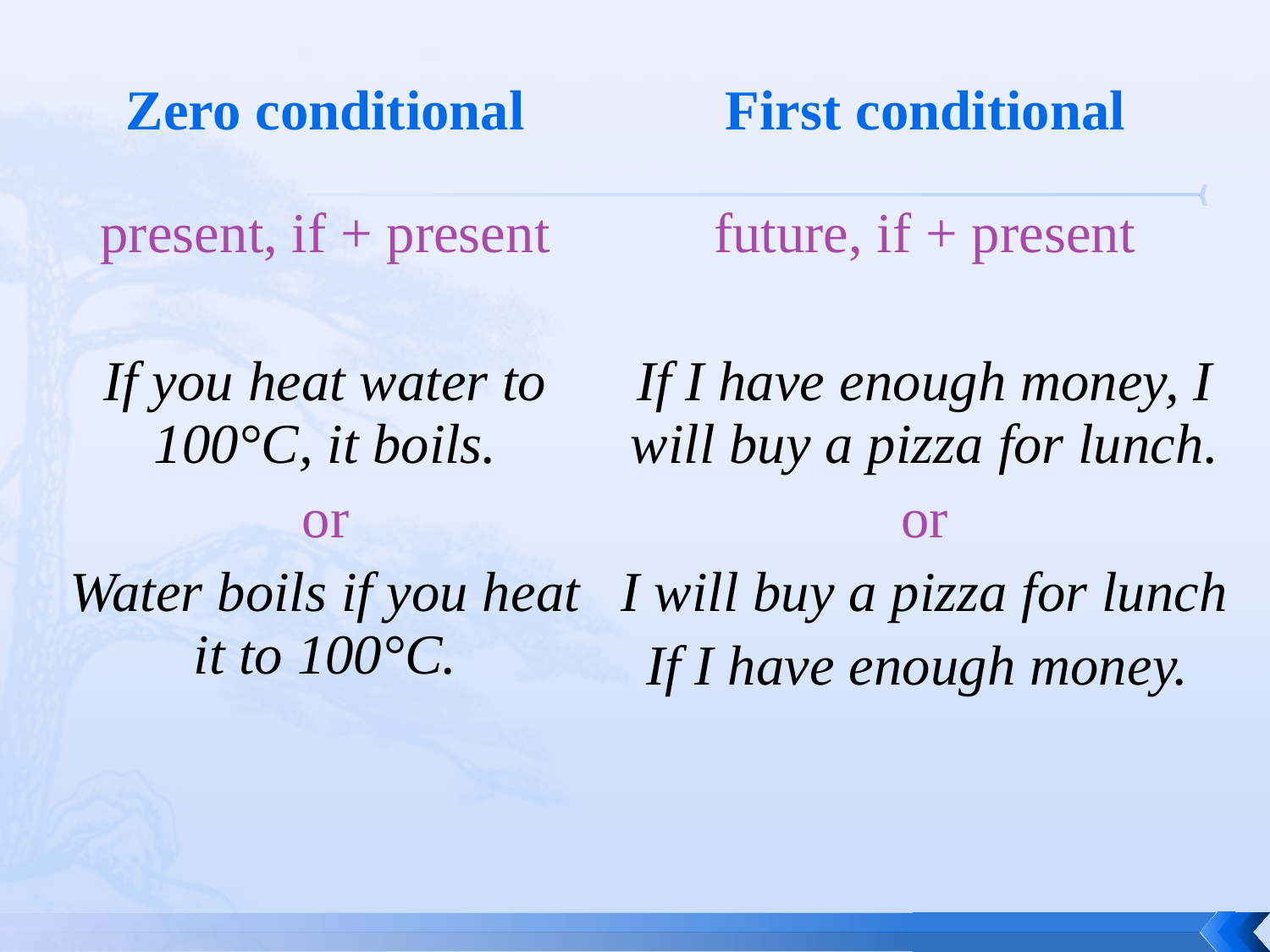

Zero conditional
First conditional
present, if + present

If you heat water to 100°C, it boils.
or
Water boils if you heat it to 100°C.

future, if + present

If I have enough money, I will buy a pizza for lunch.
or
I will buy a pizza for lunch
If I have enough money.